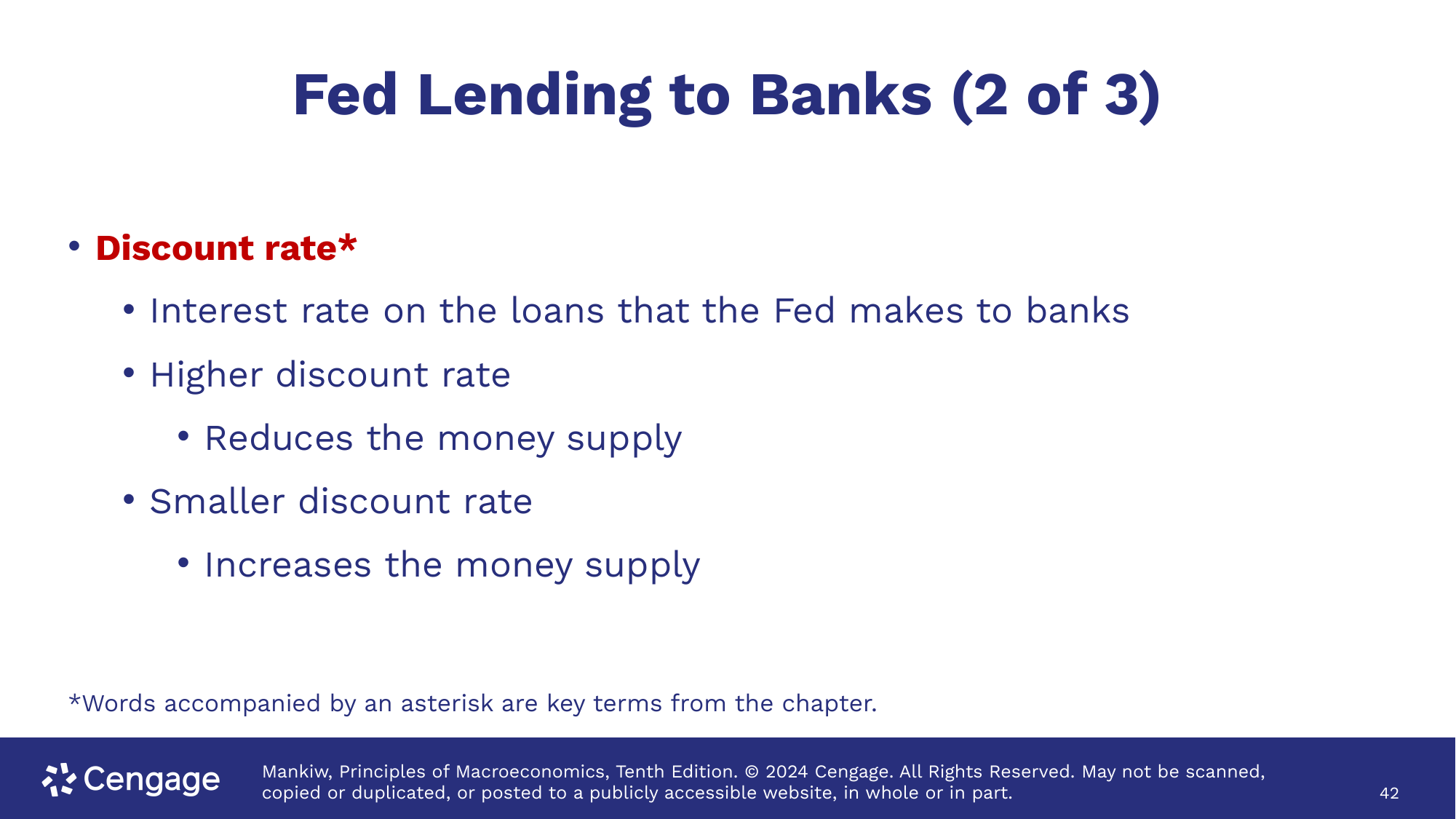

# Fed Lending to Banks (2 of 3)
Discount rate*
Interest rate on the loans that the Fed makes to banks
Higher discount rate
Reduces the money supply
Smaller discount rate
Increases the money supply
*Words accompanied by an asterisk are key terms from the chapter.